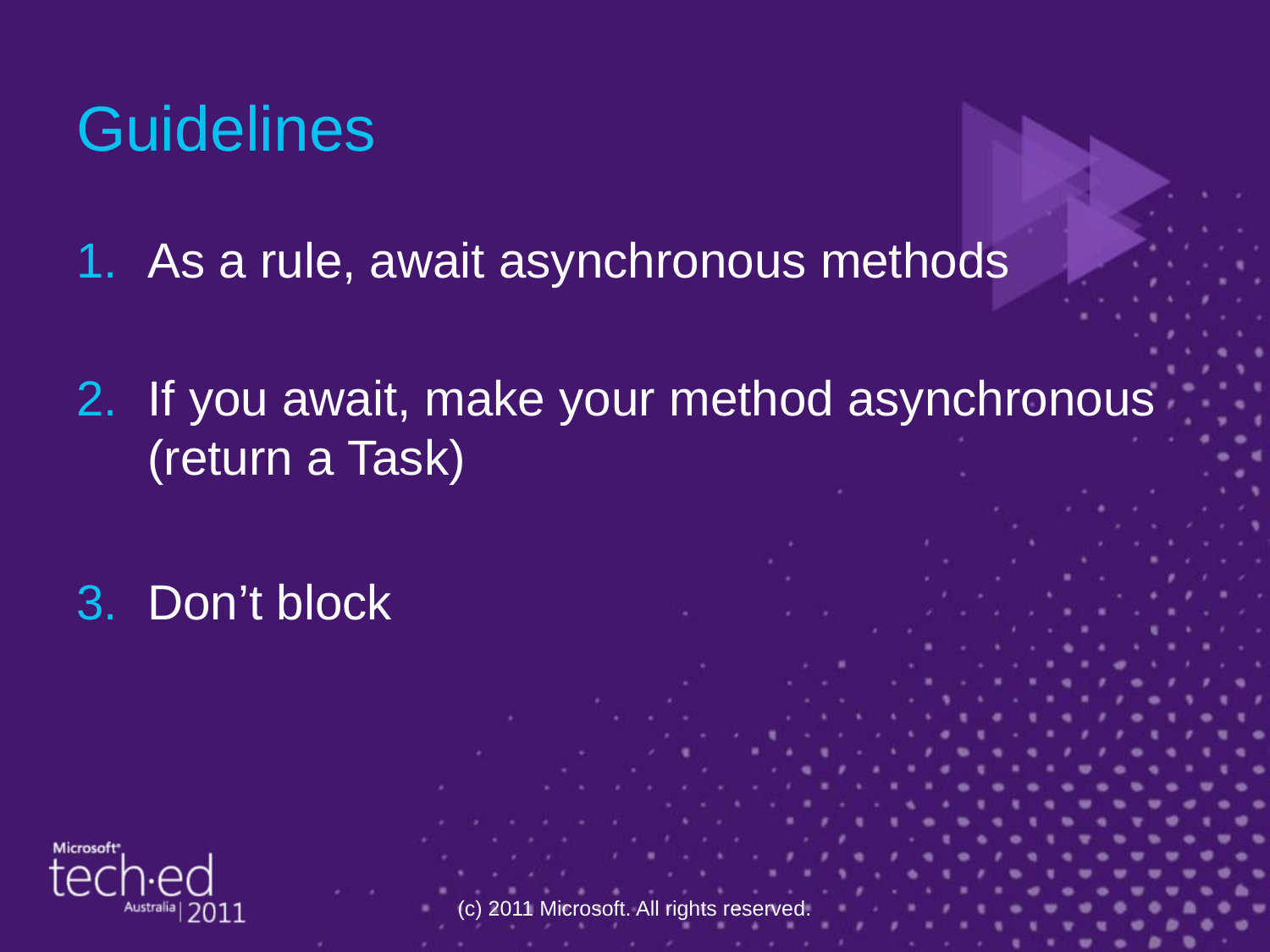

# Guidelines
As a rule, await asynchronous methods

If you await, make your method asynchronous (return a Task)

Don’t block

(c) 2011 Microsoft. All rights reserved.